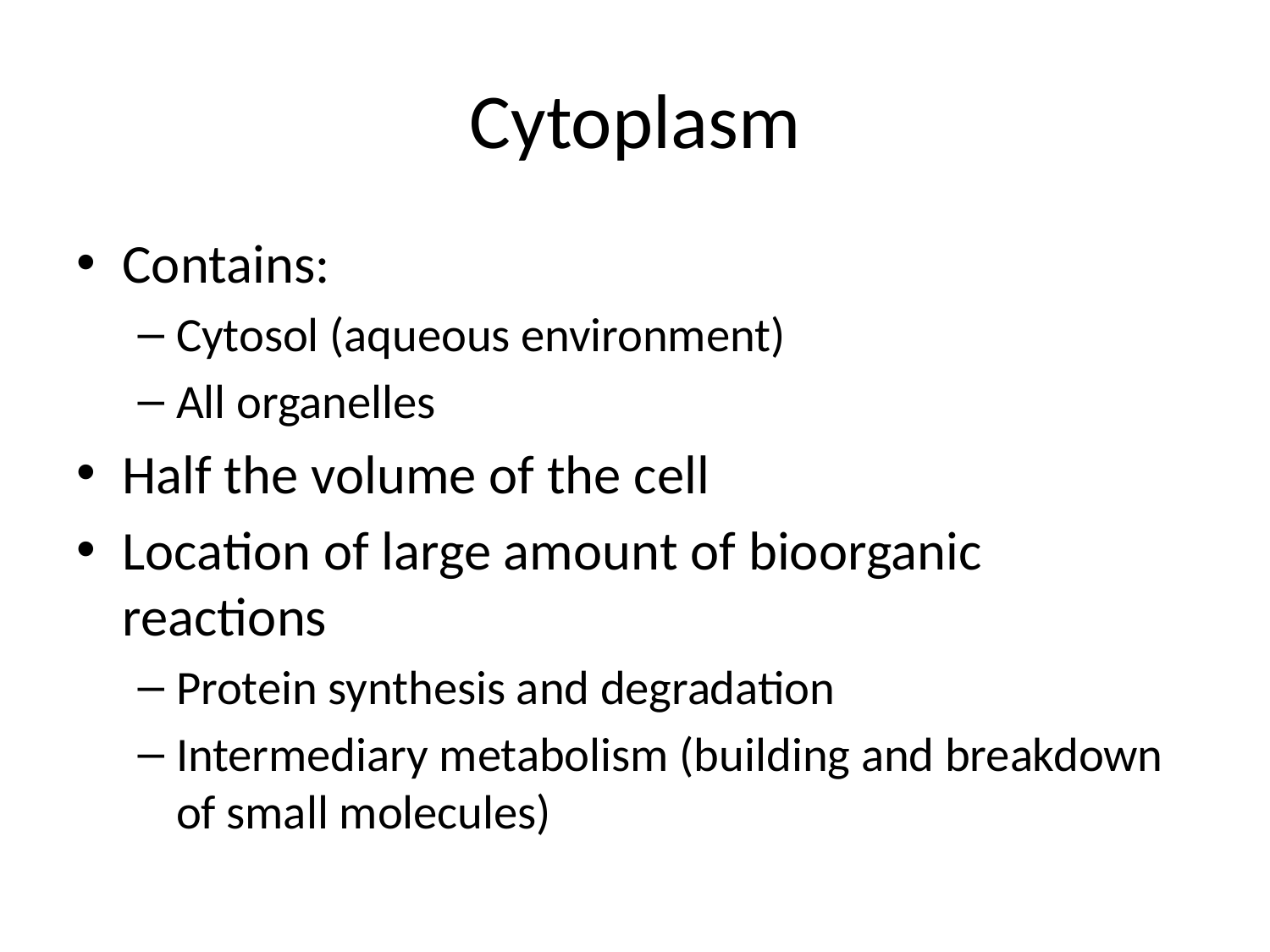

# Cytoplasm
Contains:
Cytosol (aqueous environment)
All organelles
Half the volume of the cell
Location of large amount of bioorganic reactions
Protein synthesis and degradation
Intermediary metabolism (building and breakdown of small molecules)